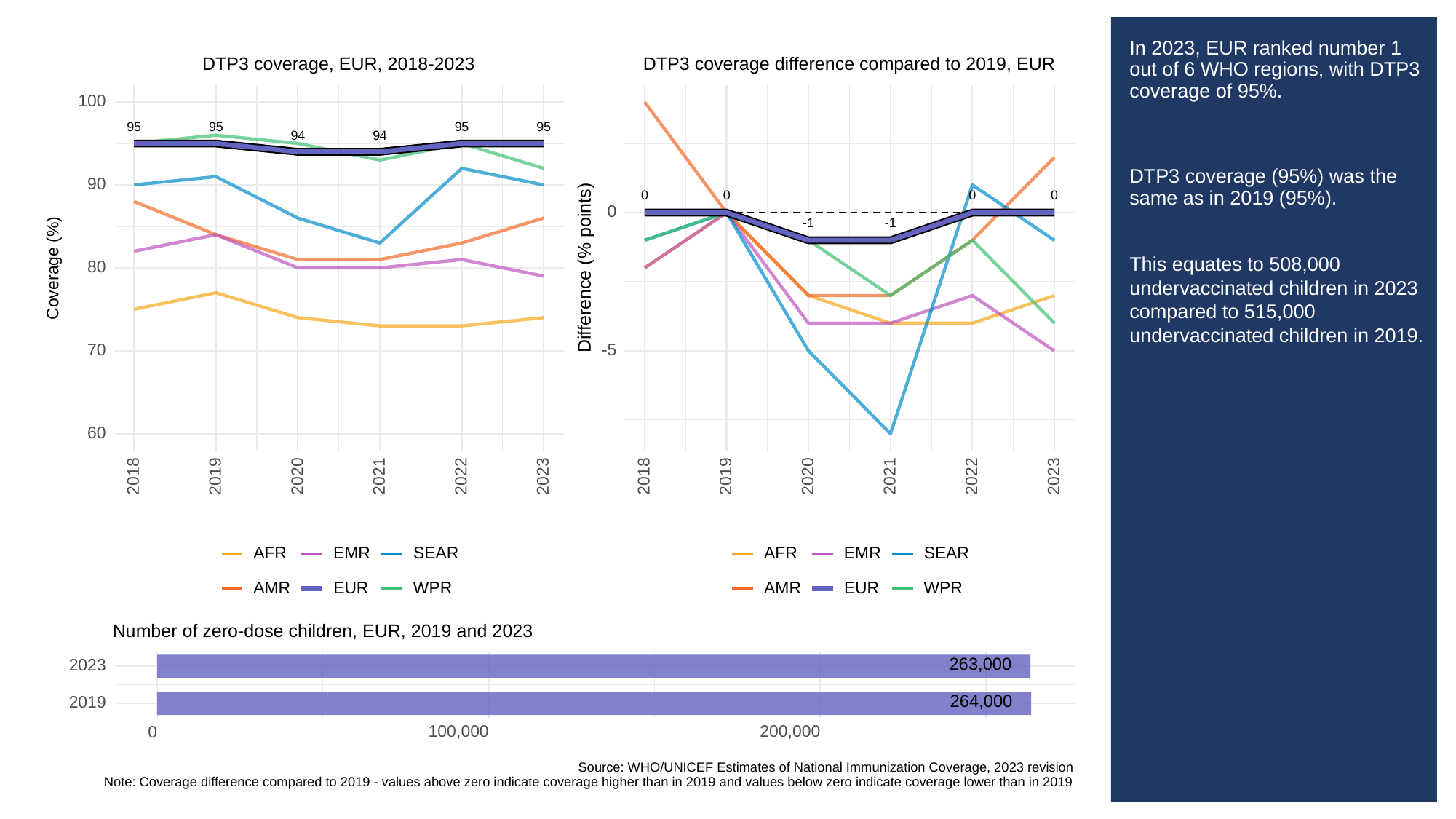

# In 2023, EUR ranked number 1 out of 6 WHO regions, with DTP3 coverage of 95%.

DTP3 coverage (95%) was the same as in 2019 (95%).

This equates to 508,000 undervaccinated children in 2023 compared to 515,000 undervaccinated children in 2019.

DTP3 coverage difference compared to 2019, EUR
DTP3 coverage, EUR, 2018-2023

100

95
95
95
95
94
94

90

0
0
0
0

0

-1
-1

Difference (% points)
Coverage (%)
80

70
-5

60

2023
2023
2018
2019
2020
2021
2022
2018
2019
2020
2021
2022
SEAR
SEAR
AFR
EMR
AFR
EMR

EUR
EUR
AMR
WPR
AMR
WPR

Number of zero-dose children, EUR, 2019 and 2023

263,000
2023

264,000
2019

100,000
200,000
0
Source: WHO/UNICEF Estimates of National Immunization Coverage, 2023 revision
Note: Coverage difference compared to 2019 - values above zero indicate coverage higher than in 2019 and values below zero indicate coverage lower than in 2019